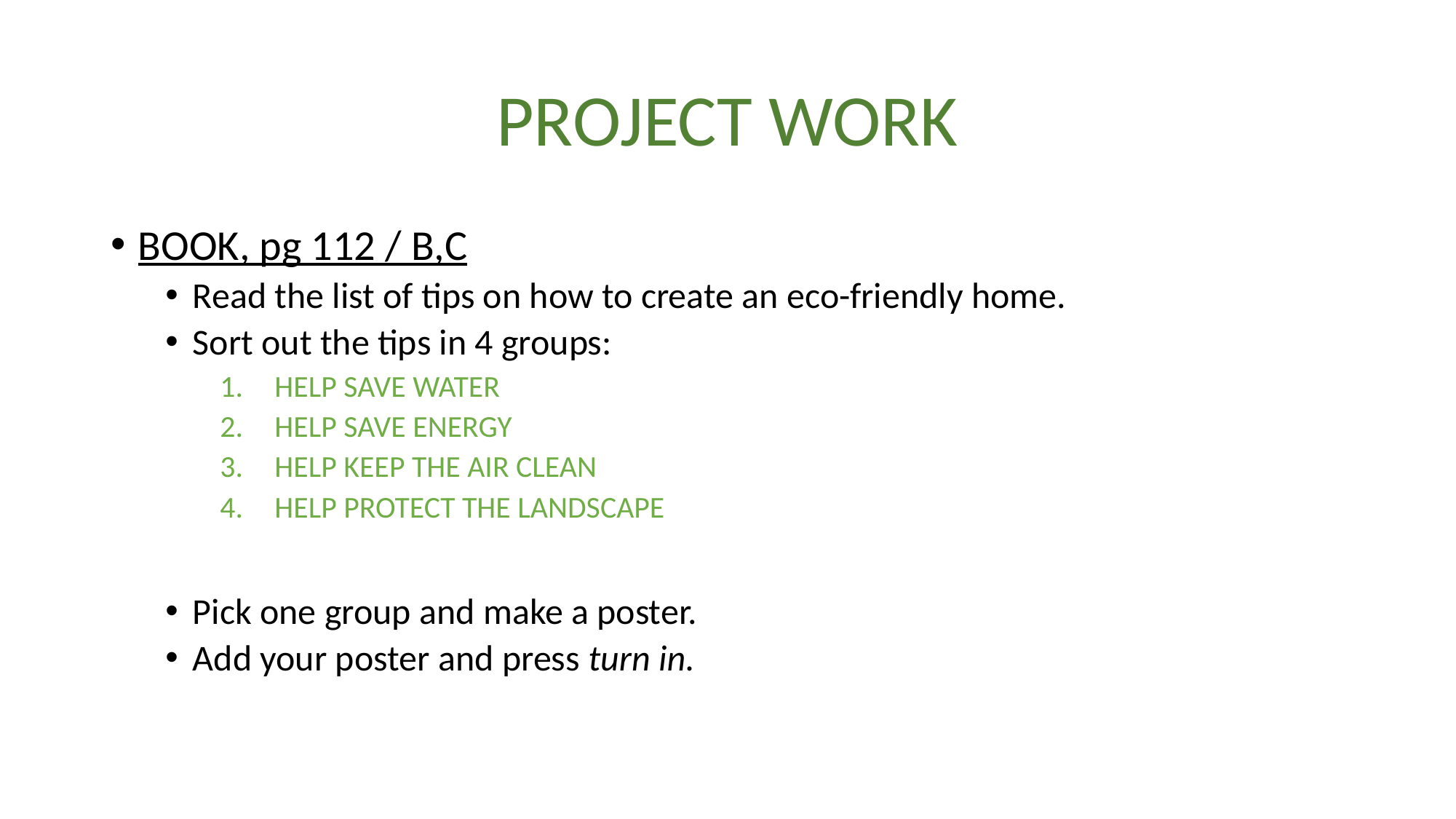

# PROJECT WORK
BOOK, pg 112 / B,C
Read the list of tips on how to create an eco-friendly home.
Sort out the tips in 4 groups:
HELP SAVE WATER
HELP SAVE ENERGY
HELP KEEP THE AIR CLEAN
HELP PROTECT THE LANDSCAPE

Pick one group and make a poster.
Add your poster and press turn in.